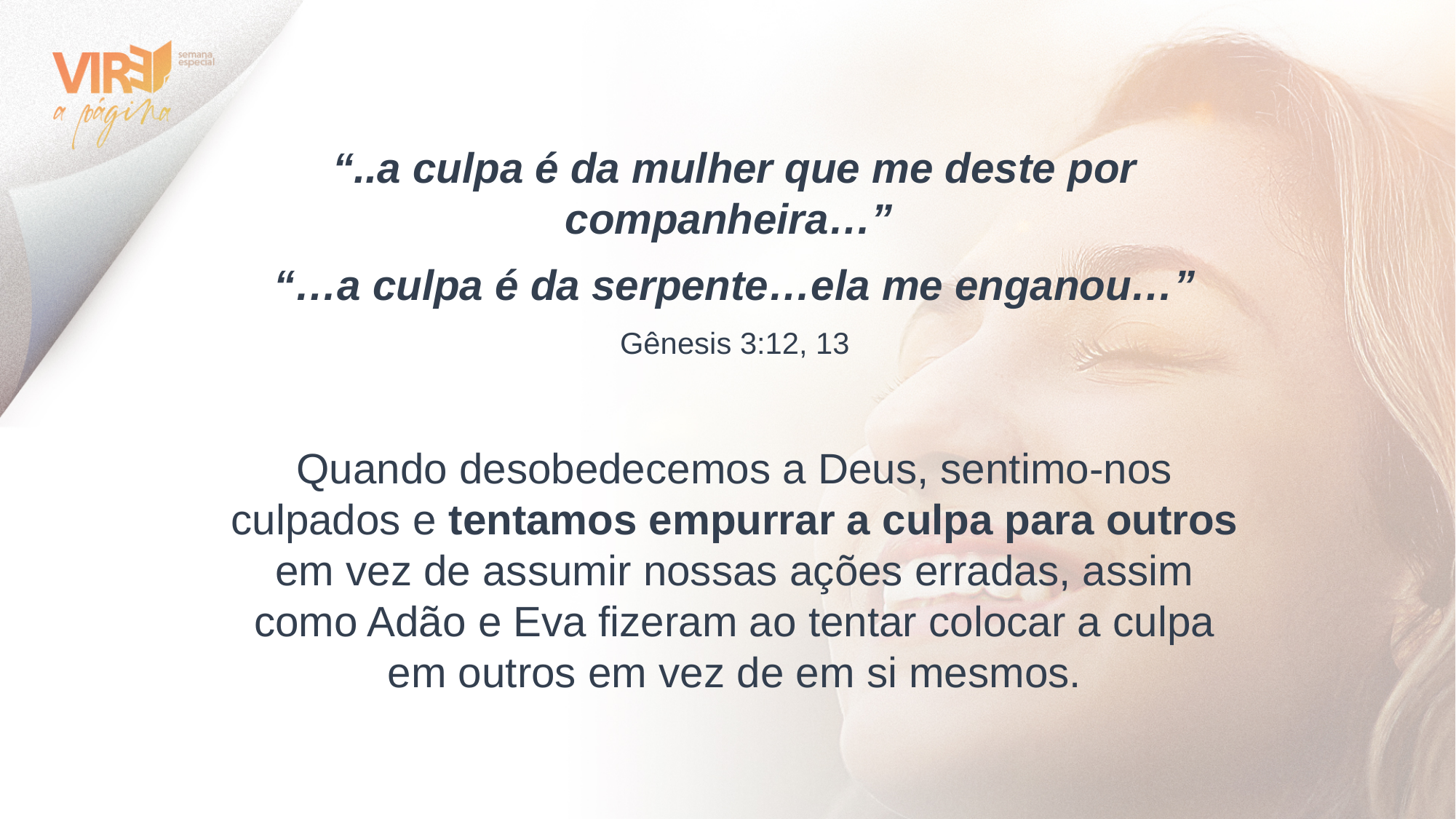

“..a culpa é da mulher que me deste por companheira…”
“…a culpa é da serpente…ela me enganou…”
Gênesis 3:12, 13

Quando desobedecemos a Deus, sentimo-nos culpados e tentamos empurrar a culpa para outros em vez de assumir nossas ações erradas, assim como Adão e Eva fizeram ao tentar colocar a culpa em outros em vez de em si mesmos.